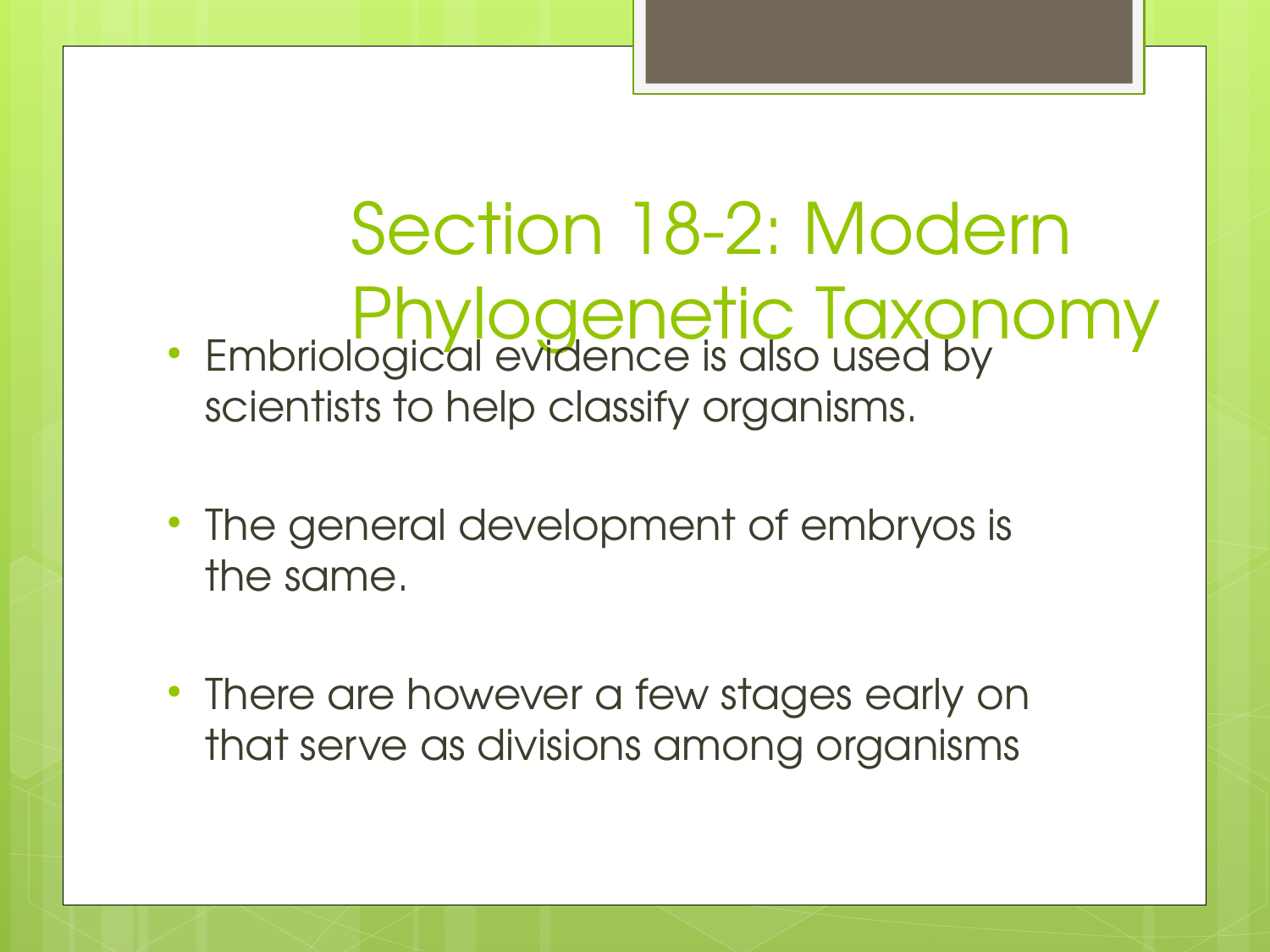

# Section 18-2: Modern Phylogenetic Taxonomy
Embriological evidence is also used by scientists to help classify organisms.

The general development of embryos is the same.

There are however a few stages early on that serve as divisions among organisms